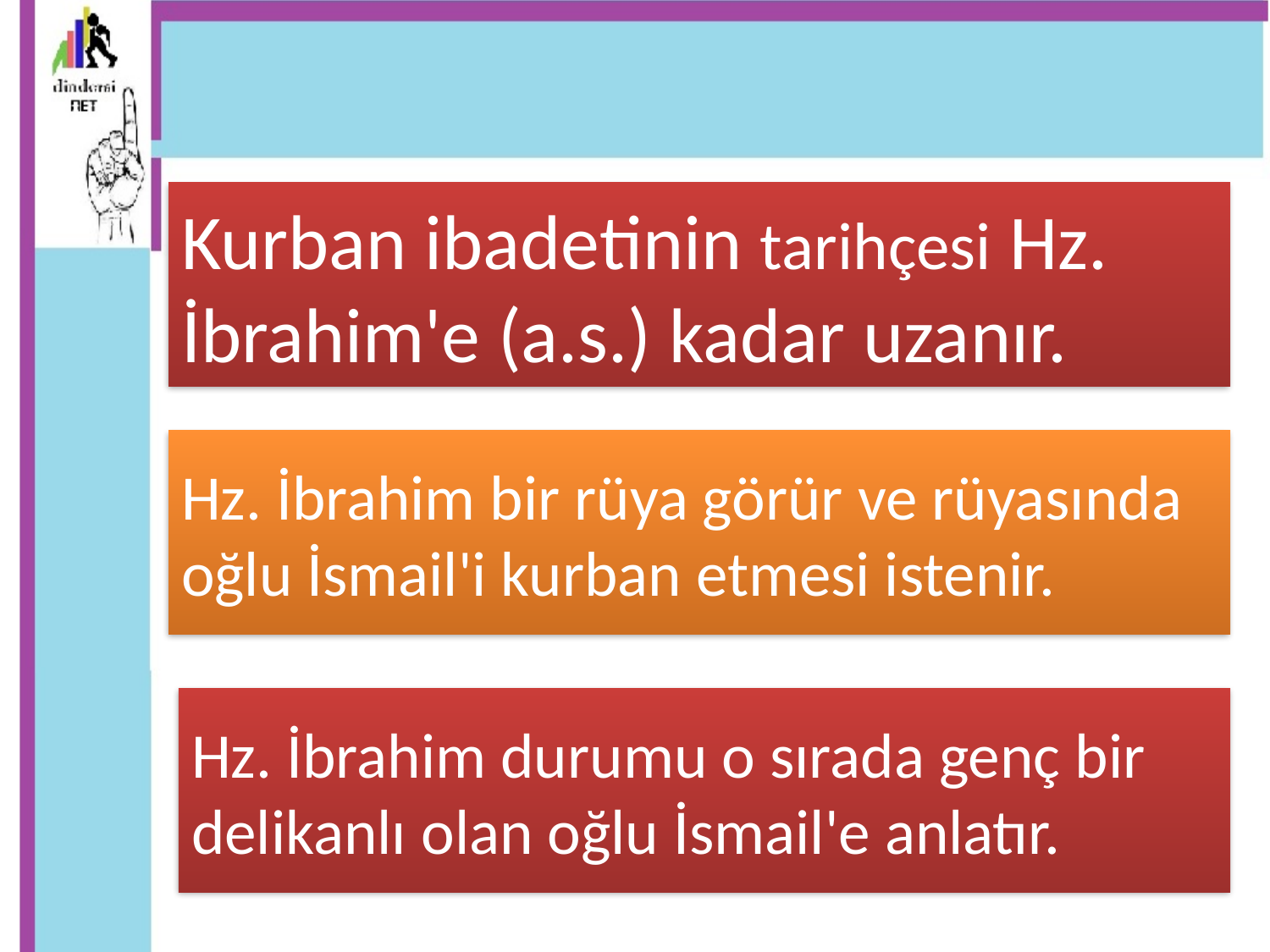

Kurban ibadetinin tarihçesi Hz. İbrahim'e (a.s.) kadar uzanır.
# Hz. İbrahim bir rüya görür ve rüyasında oğlu İsmail'i kurban etmesi istenir.
Hz. İbrahim durumu o sırada genç bir delikanlı olan oğlu İsmail'e anlatır.